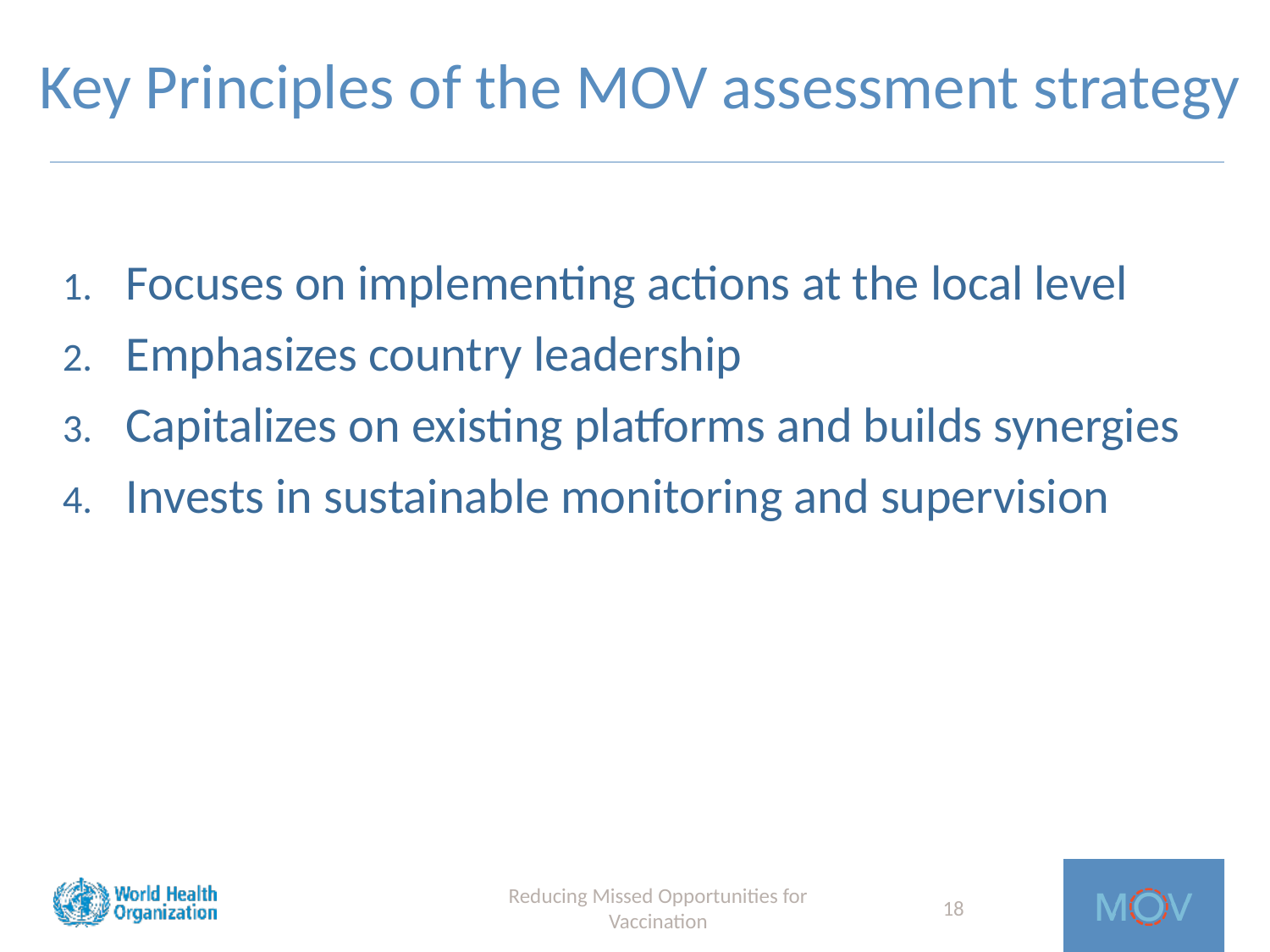

# Key Principles of the MOV assessment strategy
Focuses on implementing actions at the local level
Emphasizes country leadership
Capitalizes on existing platforms and builds synergies
Invests in sustainable monitoring and supervision

Reducing Missed Opportunities for Vaccination
18